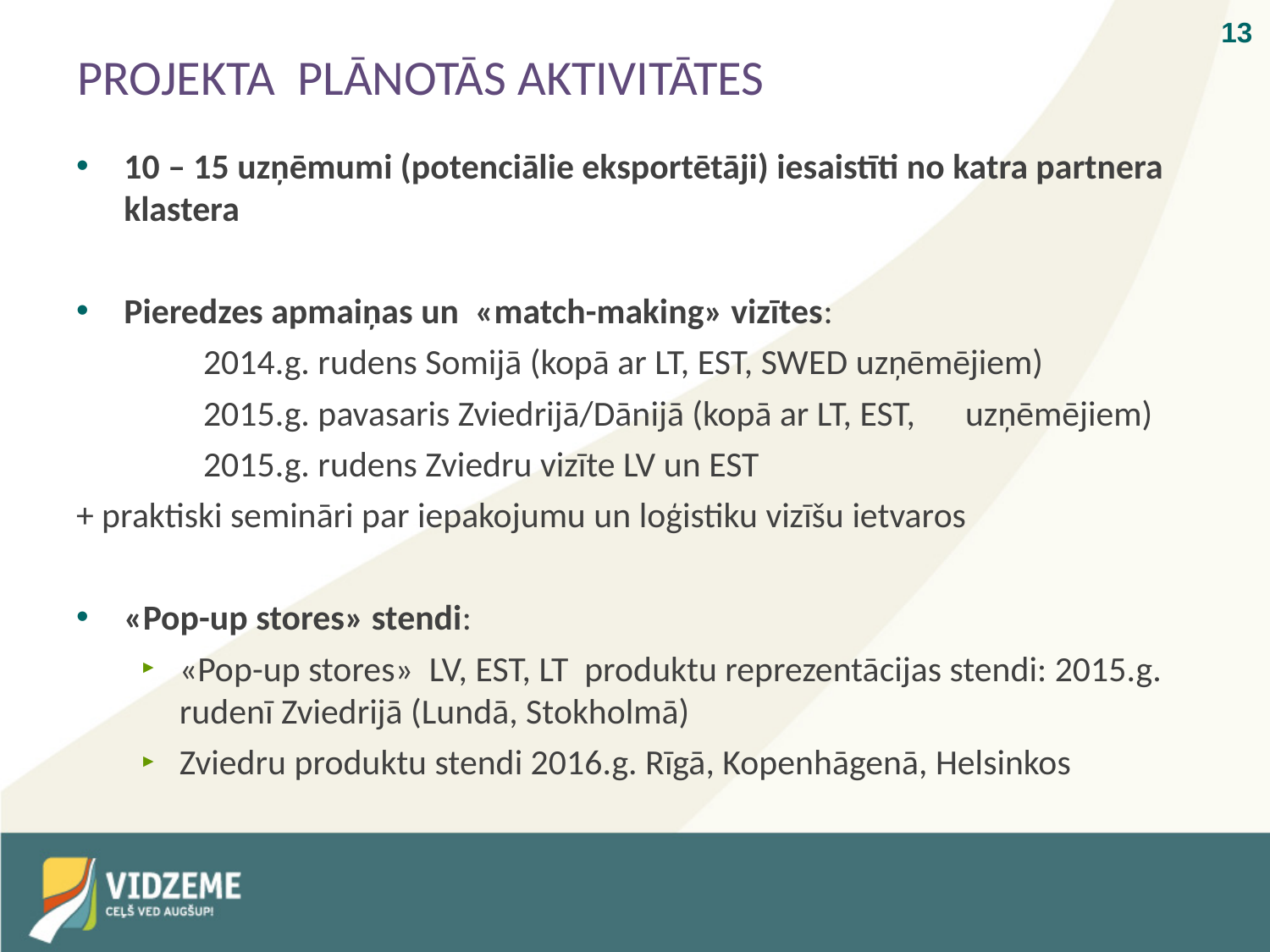

# PROJEKTA  PLĀNOTĀS AKTIVITĀTES
10 – 15 uzņēmumi (potenciālie eksportētāji) iesaistīti no katra partnera klastera

Pieredzes apmaiņas un  «match-making» vizītes:
	2014.g. rudens Somijā (kopā ar LT, EST, SWED uzņēmējiem)
	2015.g. pavasaris Zviedrijā/Dānijā (kopā ar LT, EST, 	uzņēmējiem)
	2015.g. rudens Zviedru vizīte LV un EST
+ praktiski semināri par iepakojumu un loģistiku vizīšu ietvaros

«Pop-up stores» stendi:
«Pop-up stores»  LV, EST, LT  produktu reprezentācijas stendi: 2015.g. rudenī Zviedrijā (Lundā, Stokholmā)
Zviedru produktu stendi 2016.g. Rīgā, Kopenhāgenā, Helsinkos